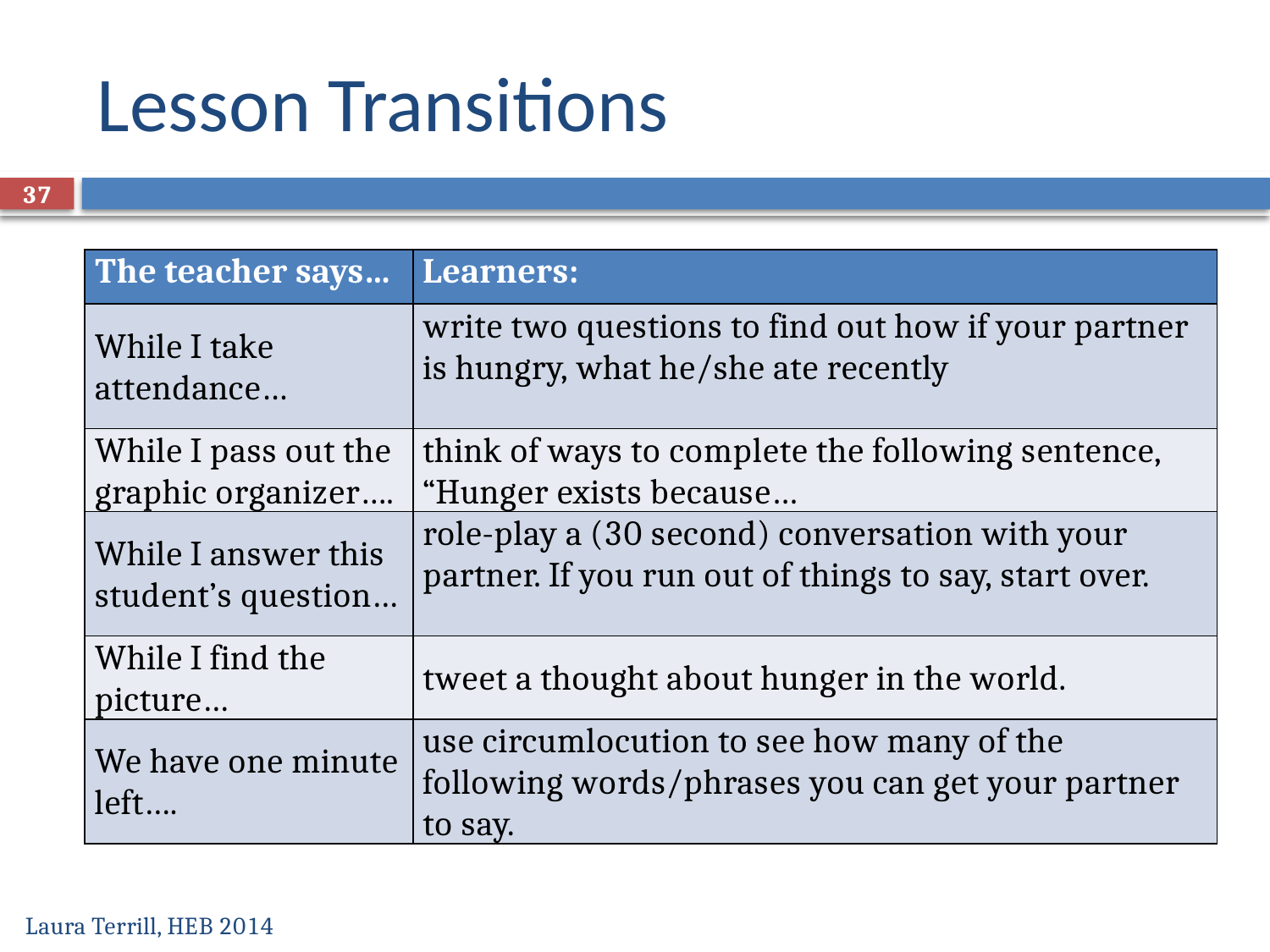

# Lesson Transitions
37
| The teacher says… | Learners: |
| --- | --- |
| While I take attendance… | write two questions to find out how if your partner is hungry, what he/she ate recently |
| While I pass out the graphic organizer…. | think of ways to complete the following sentence, “Hunger exists because… |
| While I answer this student’s question… | role-play a (30 second) conversation with your partner. If you run out of things to say, start over. |
| While I find the picture… | tweet a thought about hunger in the world. |
| We have one minute left…. | use circumlocution to see how many of the following words/phrases you can get your partner to say. |
Laura Terrill, HEB 2014